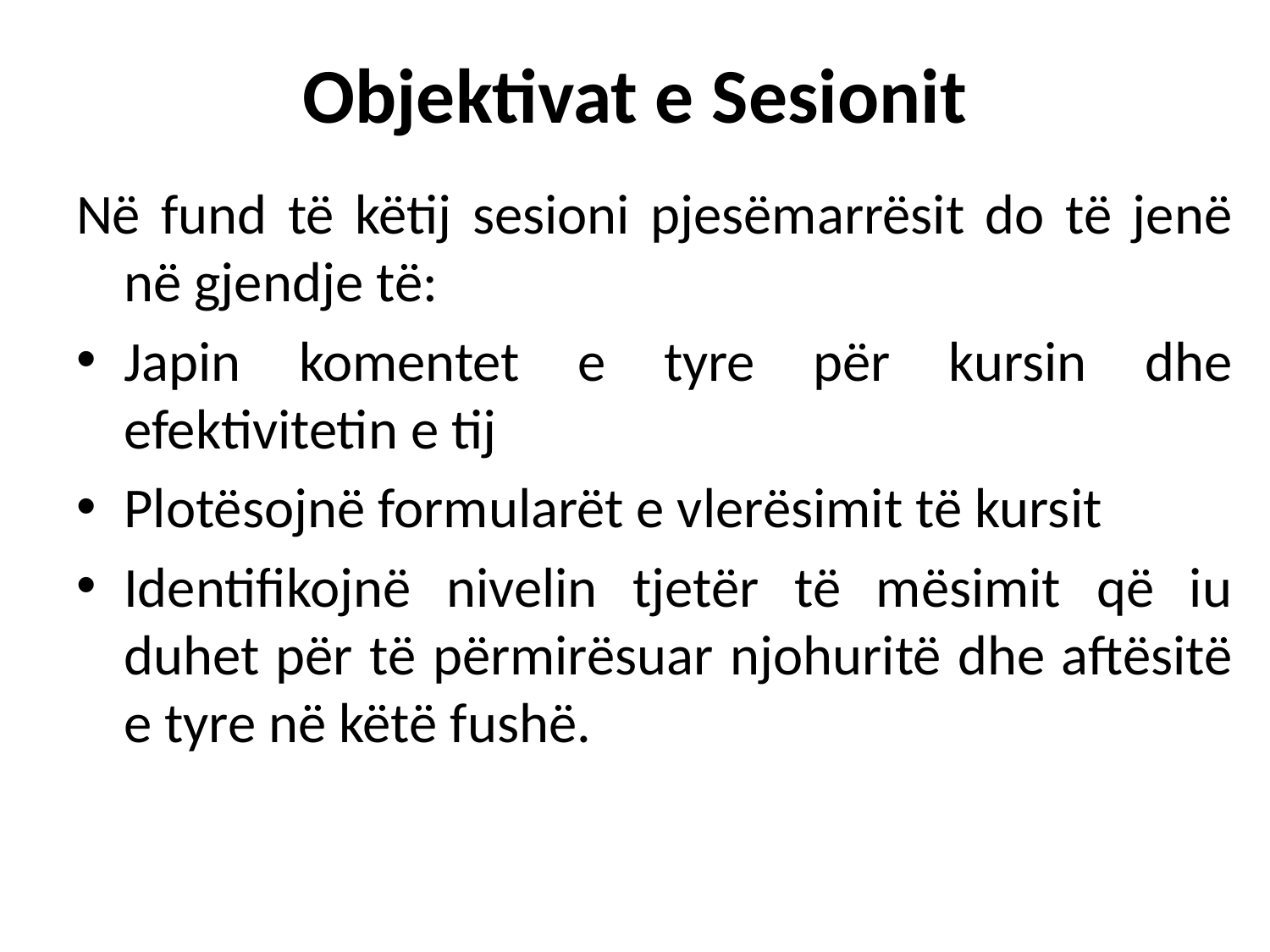

# Objektivat e Sesionit
Në fund të këtij sesioni pjesëmarrësit do të jenë në gjendje të:
Japin komentet e tyre për kursin dhe efektivitetin e tij
Plotësojnë formularët e vlerësimit të kursit
Identifikojnë nivelin tjetër të mësimit që iu duhet për të përmirësuar njohuritë dhe aftësitë e tyre në këtë fushë.